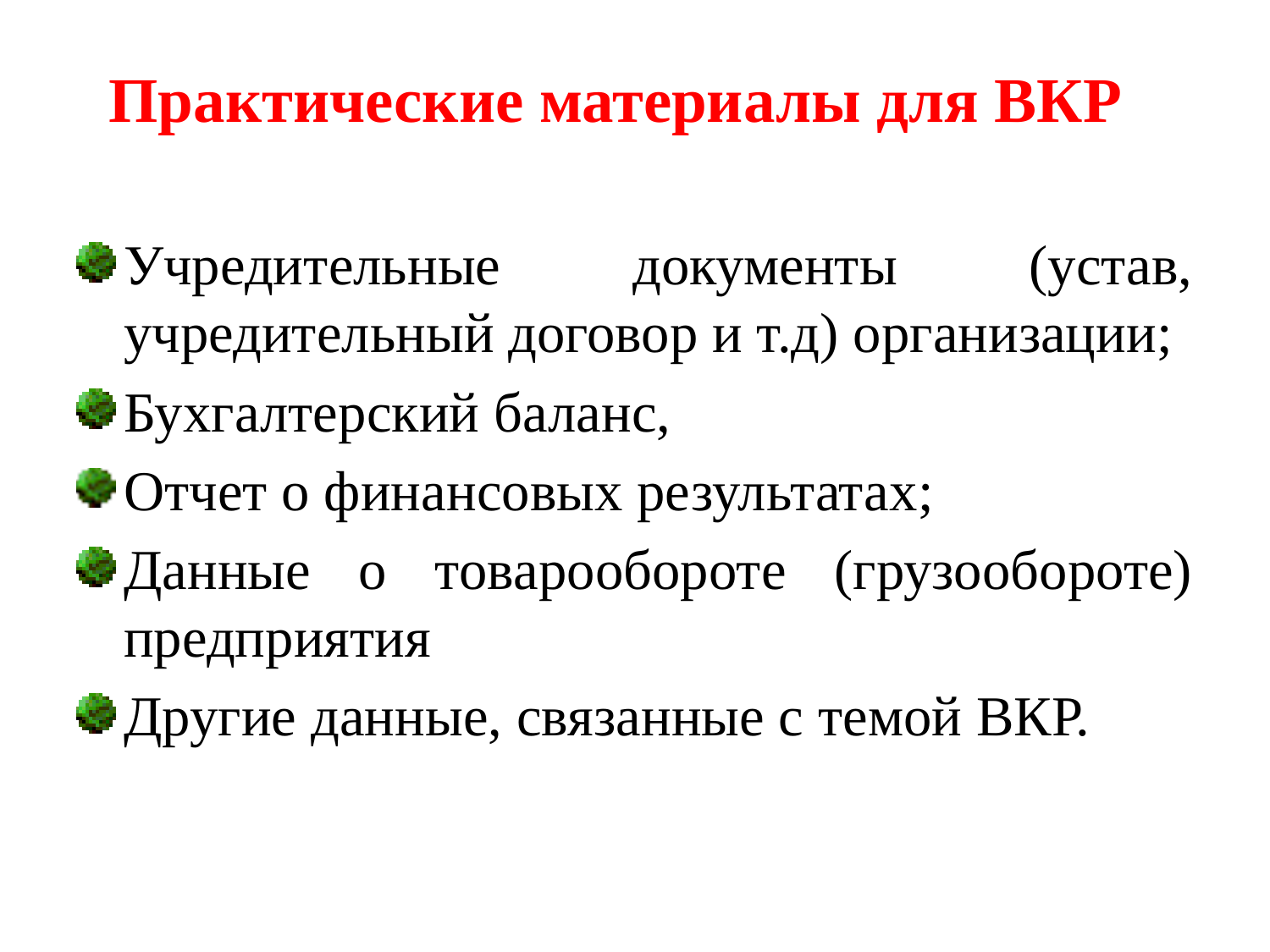

# Практические материалы для ВКР
Учредительные документы (устав, учредительный договор и т.д) организации;
Бухгалтерский баланс,
Отчет о финансовых результатах;
Данные о товарообороте (грузообороте) предприятия
Другие данные, связанные с темой ВКР.